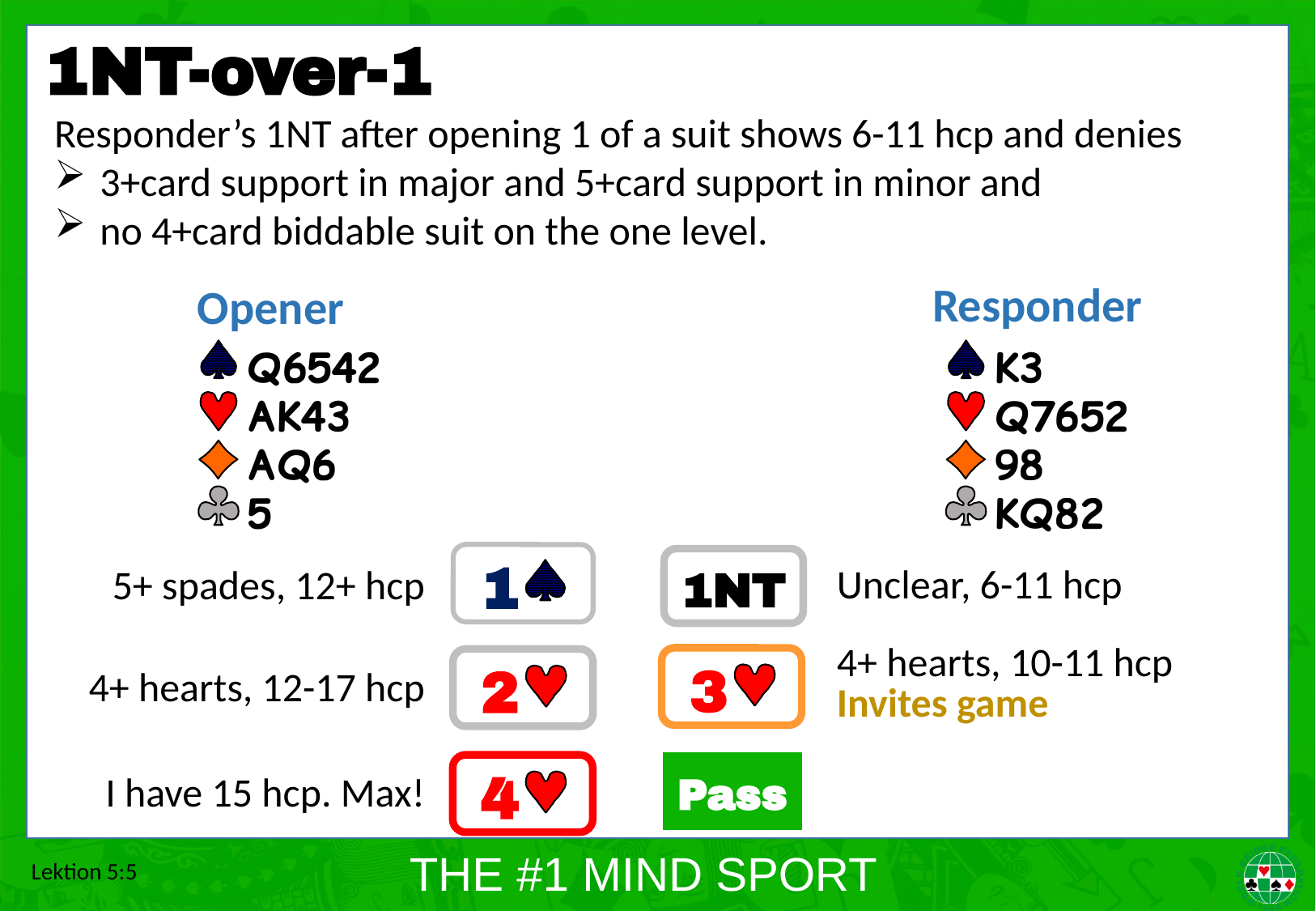

# 1NT-over-1
Responder’s 1NT after opening 1 of a suit shows 6-11 hcp and denies
3+card support in major and 5+card support in minor and
no 4+card biddable suit on the one level.
Responder
Opener
Q6542
AK43
AQ6
5

K3
Q7652
98
KQ82

1

1NT
Unclear, 6-11 hcp
5+ spades, 12+ hcp
4+ hearts, 10-11 hcp
Invites game
3

2

4+ hearts, 12-17 hcp
Pass
4

I have 15 hcp. Max!